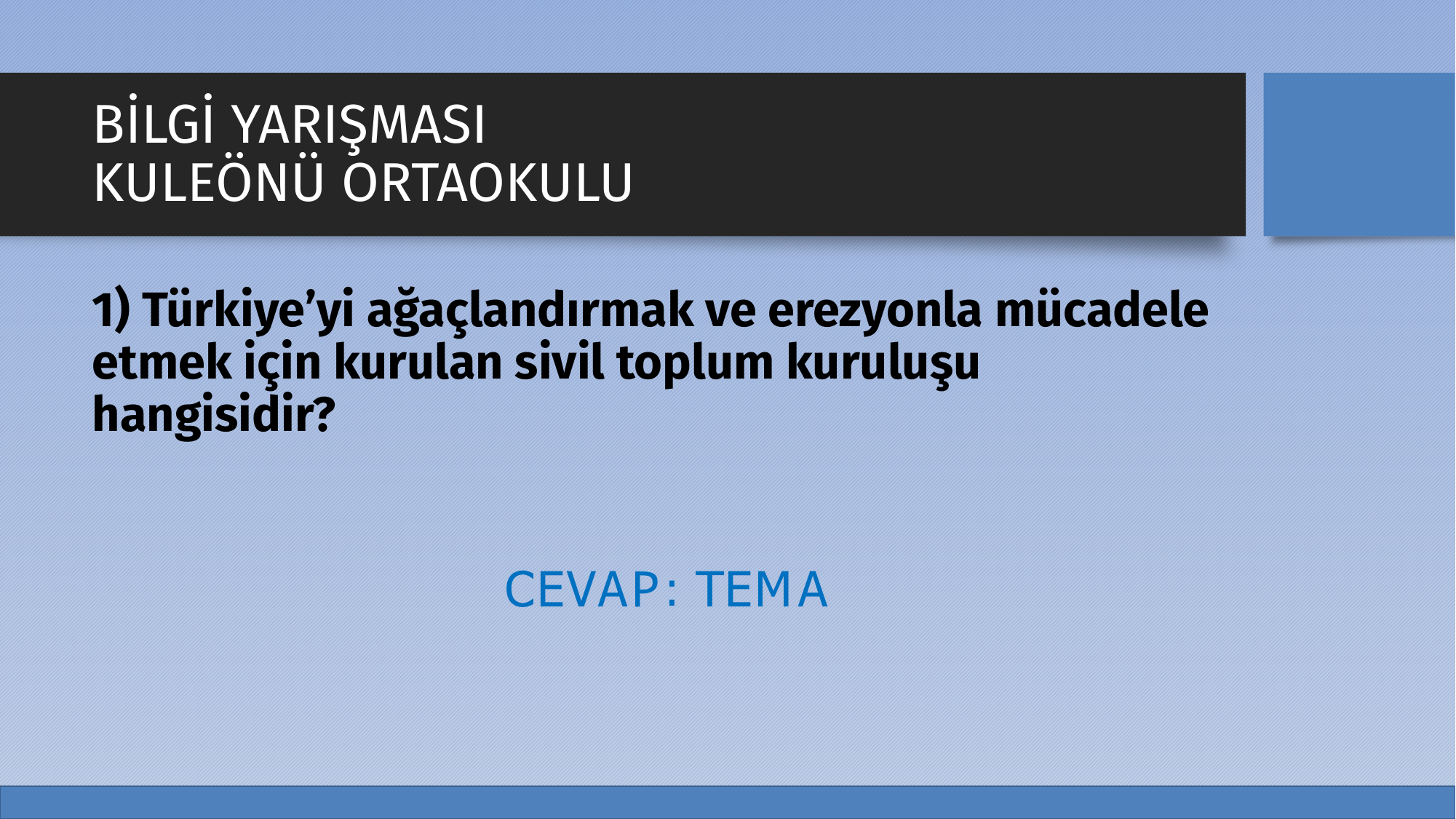

# BİLGİ YARIŞMASI KULEÖNÜ ORTAOKULU
1) Türkiye’yi ağaçlandırmak ve erezyonla mücadele etmek için kurulan sivil toplum kuruluşu hangisidir?
Cevap: TEMA